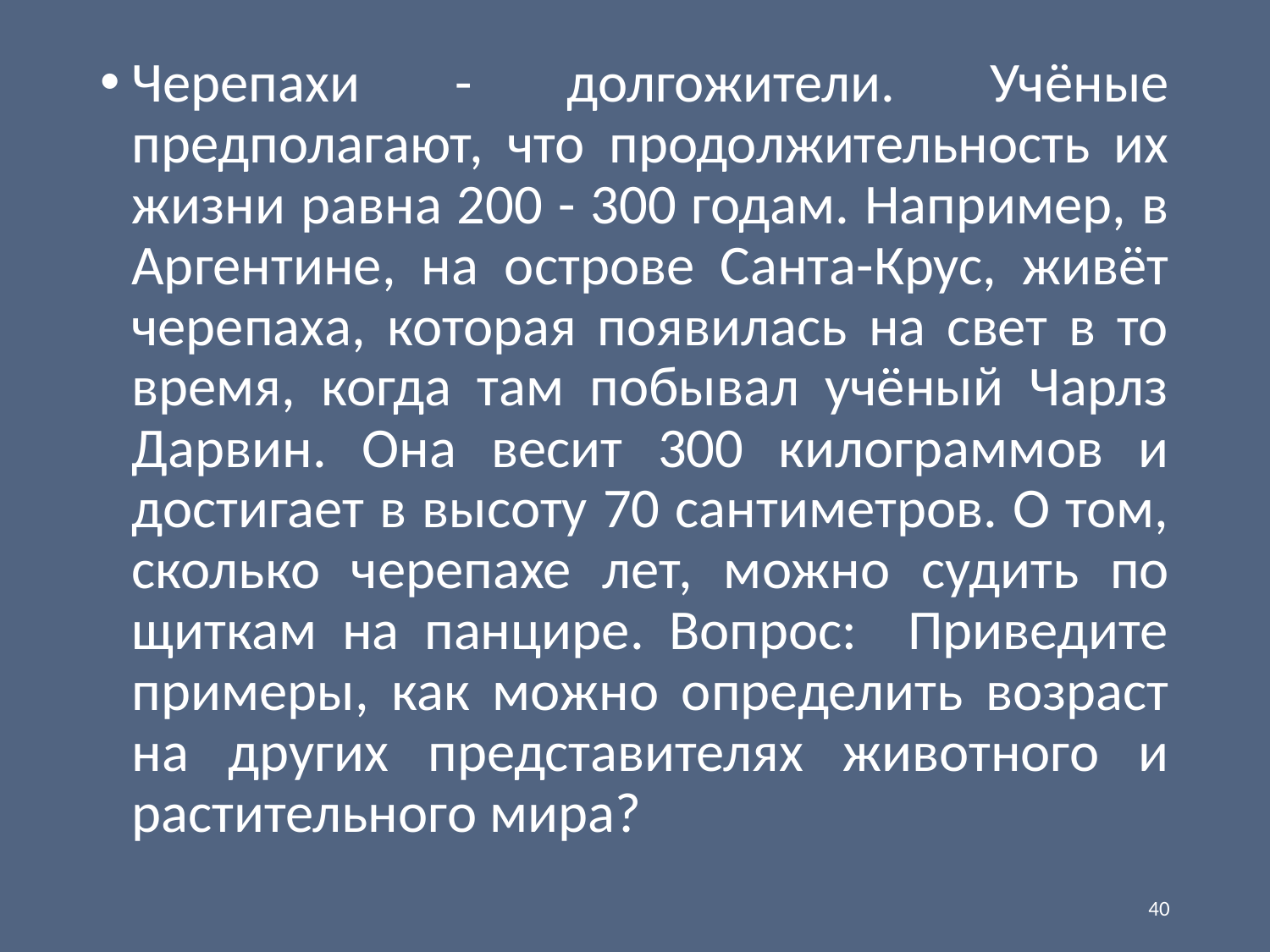

Черепахи - долгожители. Учёные предполагают, что продолжительность их жизни равна 200 - 300 годам. Например, в Аргентине, на острове Санта-Крус, живёт черепаха, которая появилась на свет в то время, когда там побывал учёный Чарлз Дарвин. Она весит 300 килограммов и достигает в высоту 70 сантиметров. О том, сколько черепахе лет, можно судить по щиткам на панцире. Вопрос:  Приведите примеры, как можно определить возраст на других представителях животного и растительного мира?

40